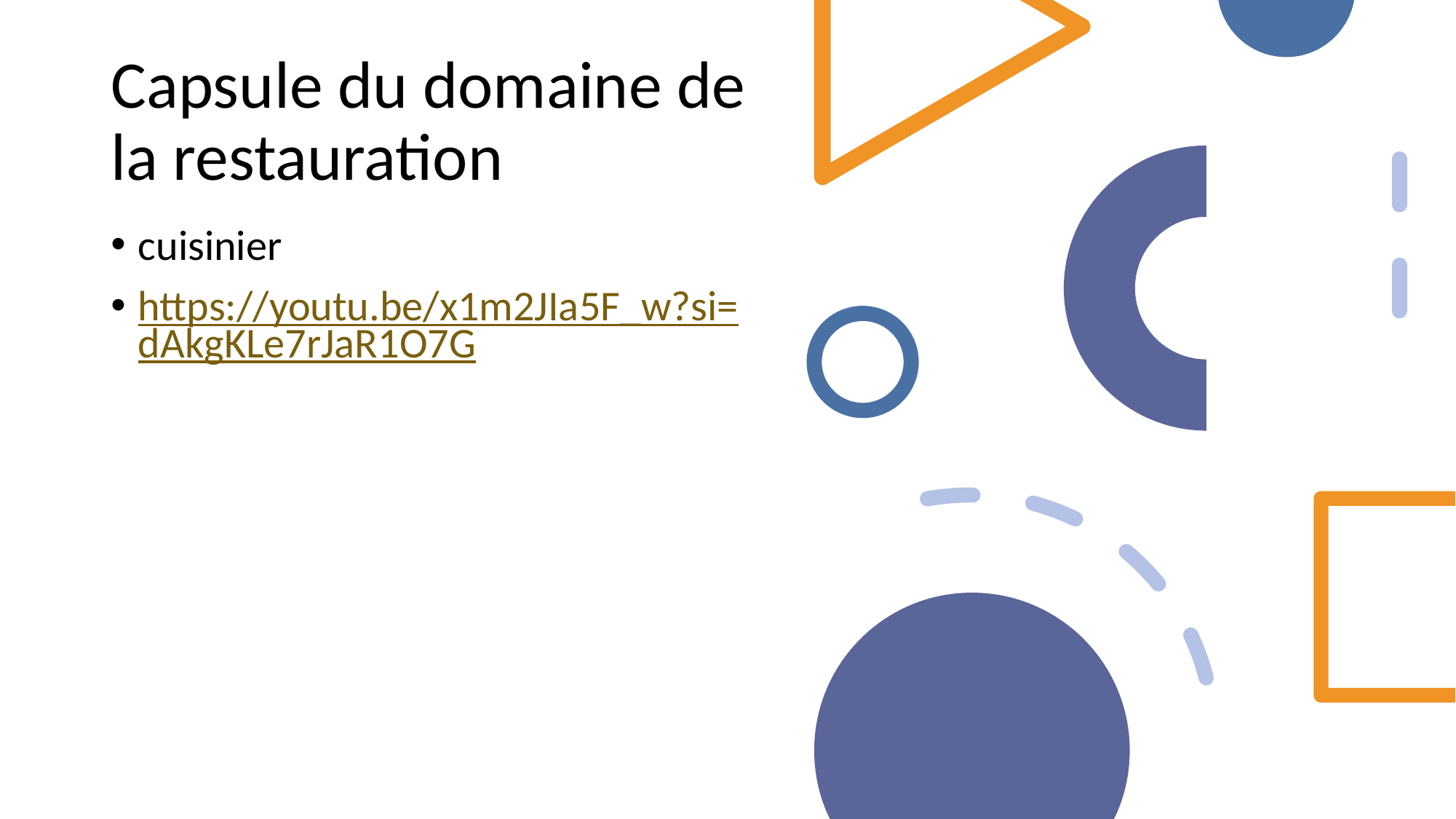

# Capsule du domaine de la restauration

cuisinier
https://youtu.be/x1m2JIa5F_w?si=dAkgKLe7rJaR1O7G